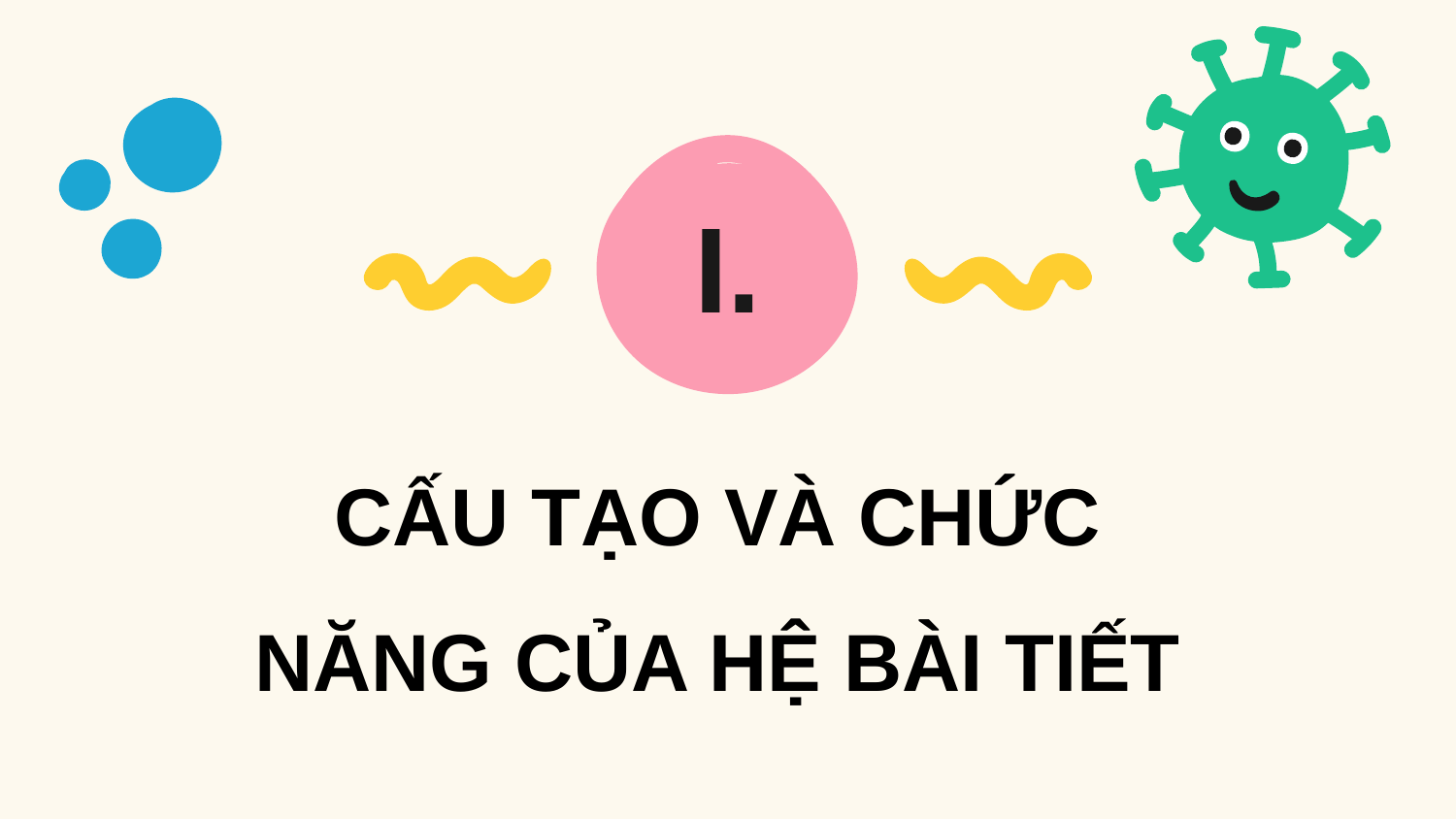

I.
CẤU TẠO VÀ CHỨC NĂNG CỦA HỆ BÀI TIẾT